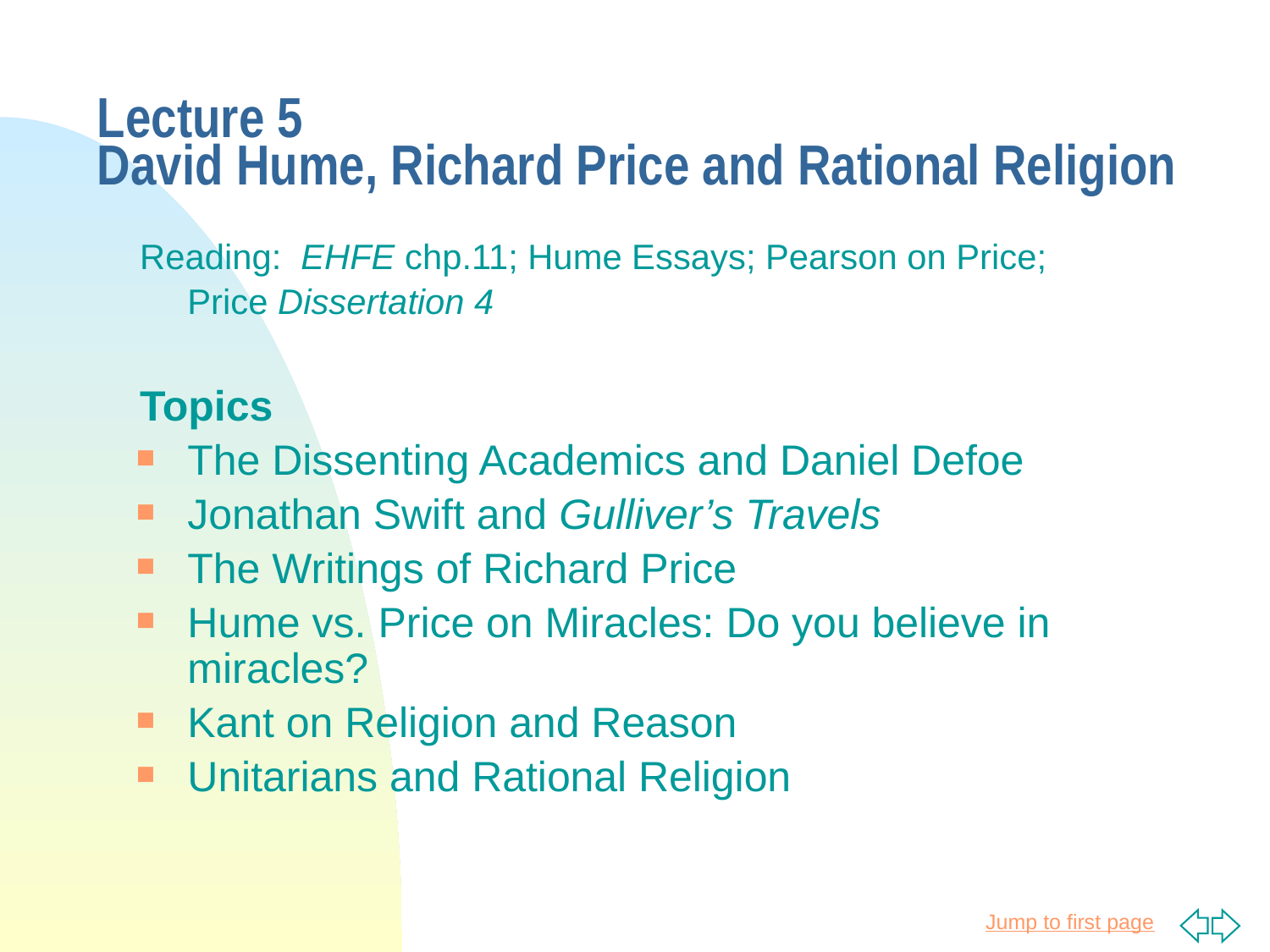

# Lecture 5 David Hume, Richard Price and Rational Religion
Reading:  EHFE chp.11; Hume Essays; Pearson on Price;
	Price Dissertation 4

Topics
The Dissenting Academics and Daniel Defoe
Jonathan Swift and Gulliver’s Travels
The Writings of Richard Price
Hume vs. Price on Miracles: Do you believe in miracles?
Kant on Religion and Reason
Unitarians and Rational Religion